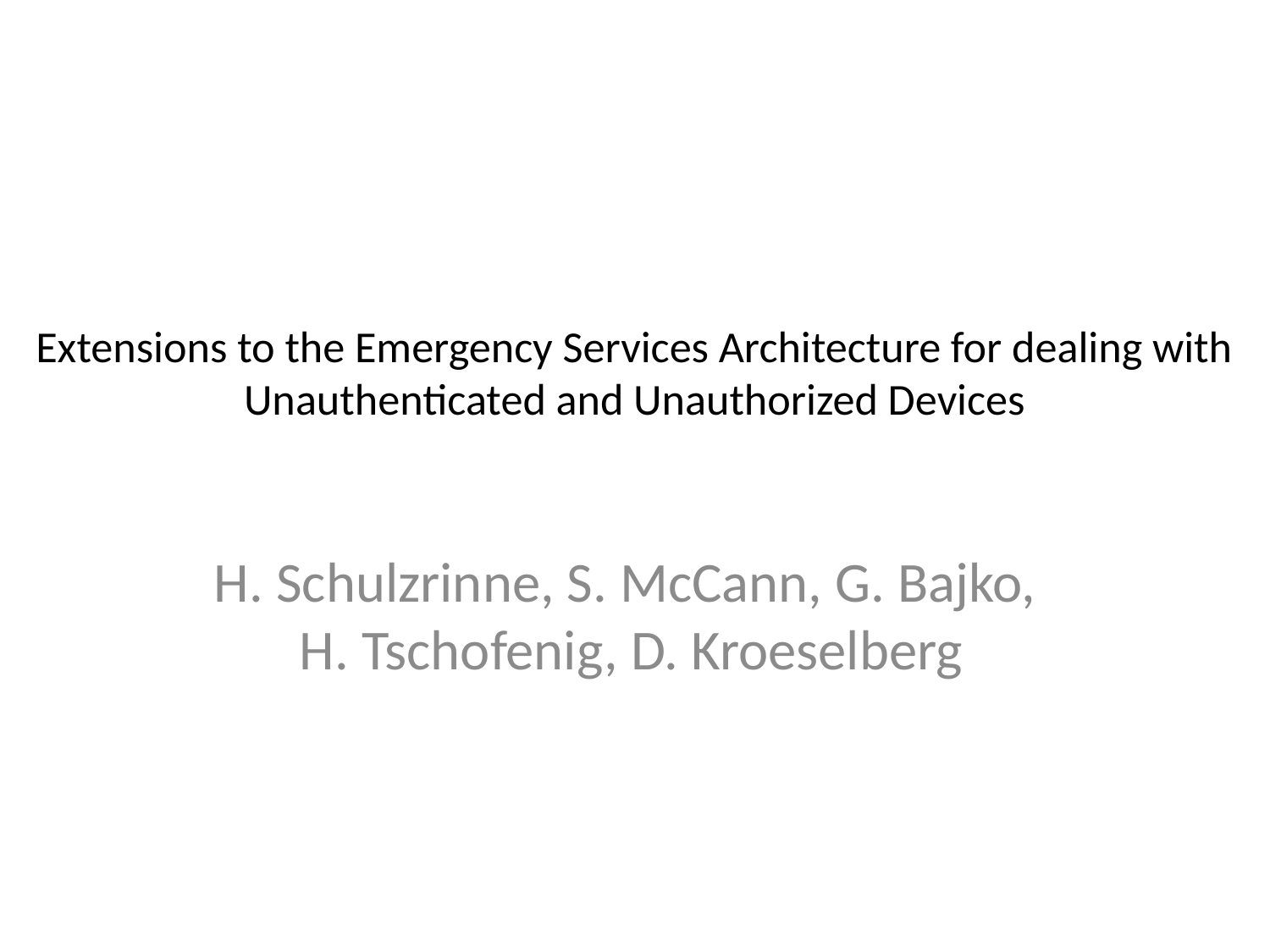

# Extensions to the Emergency Services Architecture for dealing with Unauthenticated and Unauthorized Devices
H. Schulzrinne, S. McCann, G. Bajko,
H. Tschofenig, D. Kroeselberg